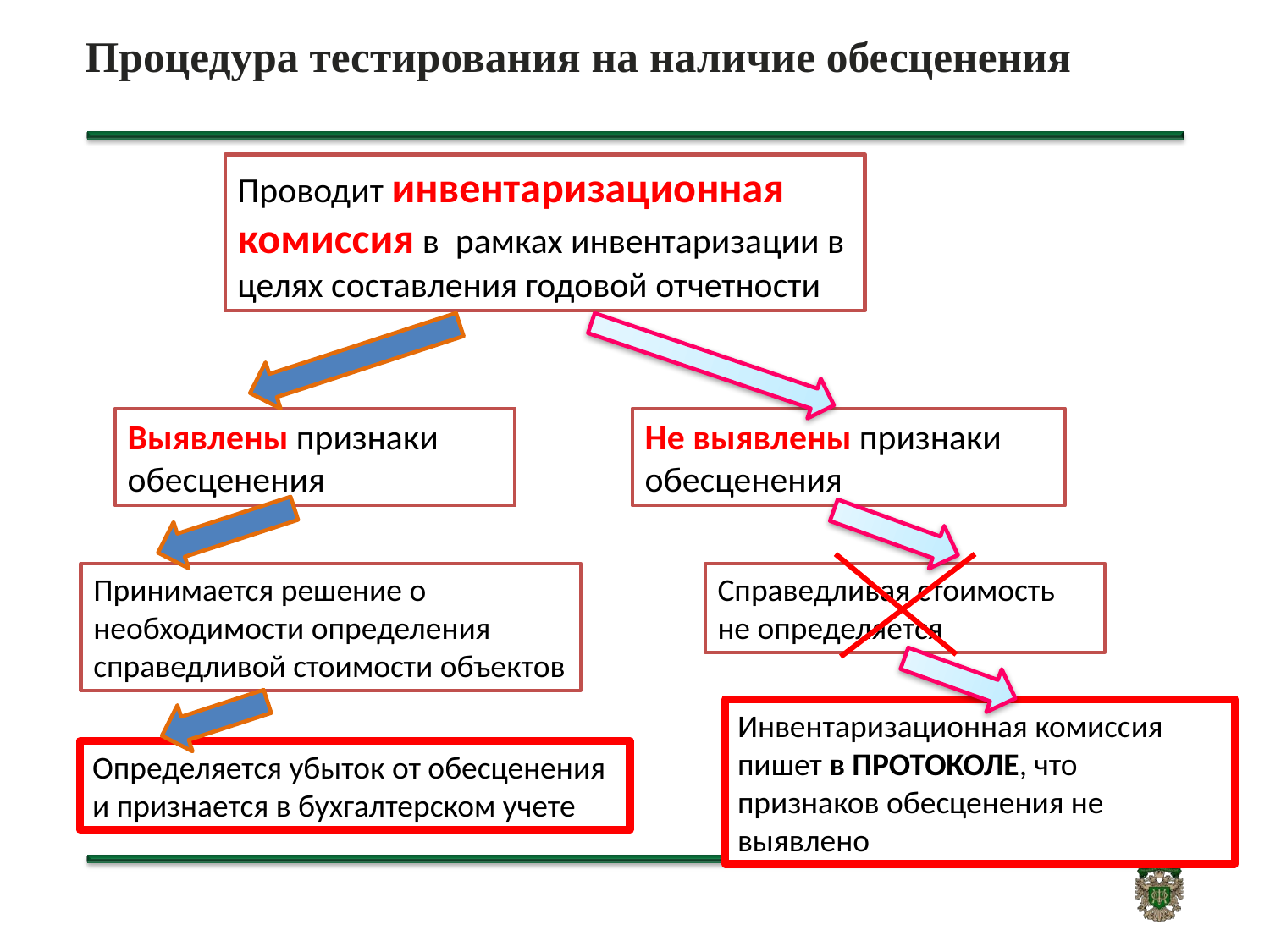

# Процедура тестирования на наличие обесценения
Проводит инвентаризационная комиссия в  рамках инвентаризации в целях составления годовой отчетности

Выявлены признаки обесценения
Не выявлены признаки обесценения

Принимается решение о необходимости определения справедливой стоимости объектов
Справедливая стоимость не определяется

Инвентаризационная комиссия пишет в ПРОТОКОЛЕ, что признаков обесценения не выявлено
Определяется убыток от обесценения и признается в бухгалтерском учете